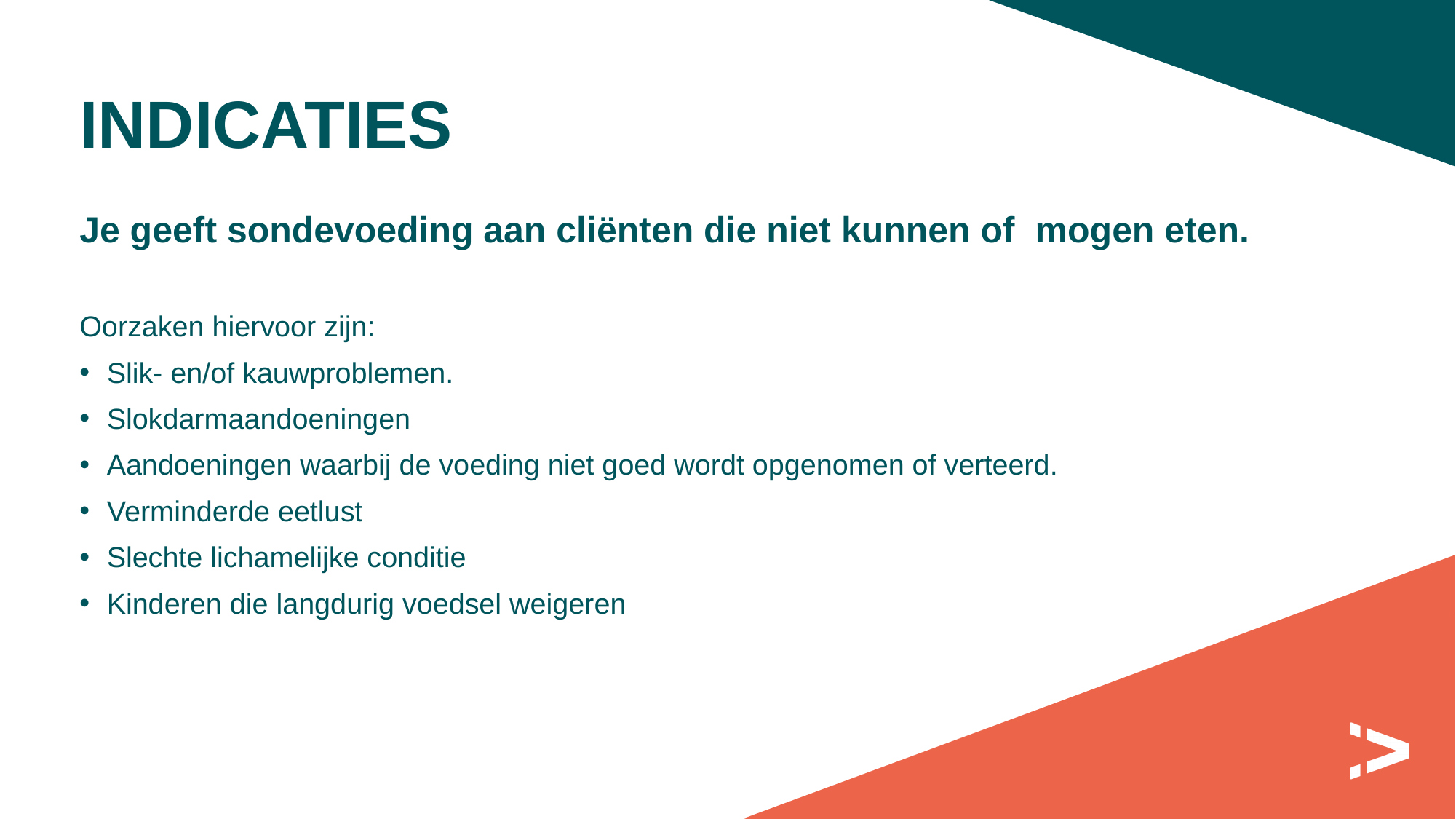

# Indicaties
Je geeft sondevoeding aan cliënten die niet kunnen of  mogen eten.

Oorzaken hiervoor zijn:
Slik- en/of kauwproblemen.
Slokdarmaandoeningen
Aandoeningen waarbij de voeding niet goed wordt opgenomen of verteerd.
Verminderde eetlust
Slechte lichamelijke conditie
Kinderen die langdurig voedsel weigeren